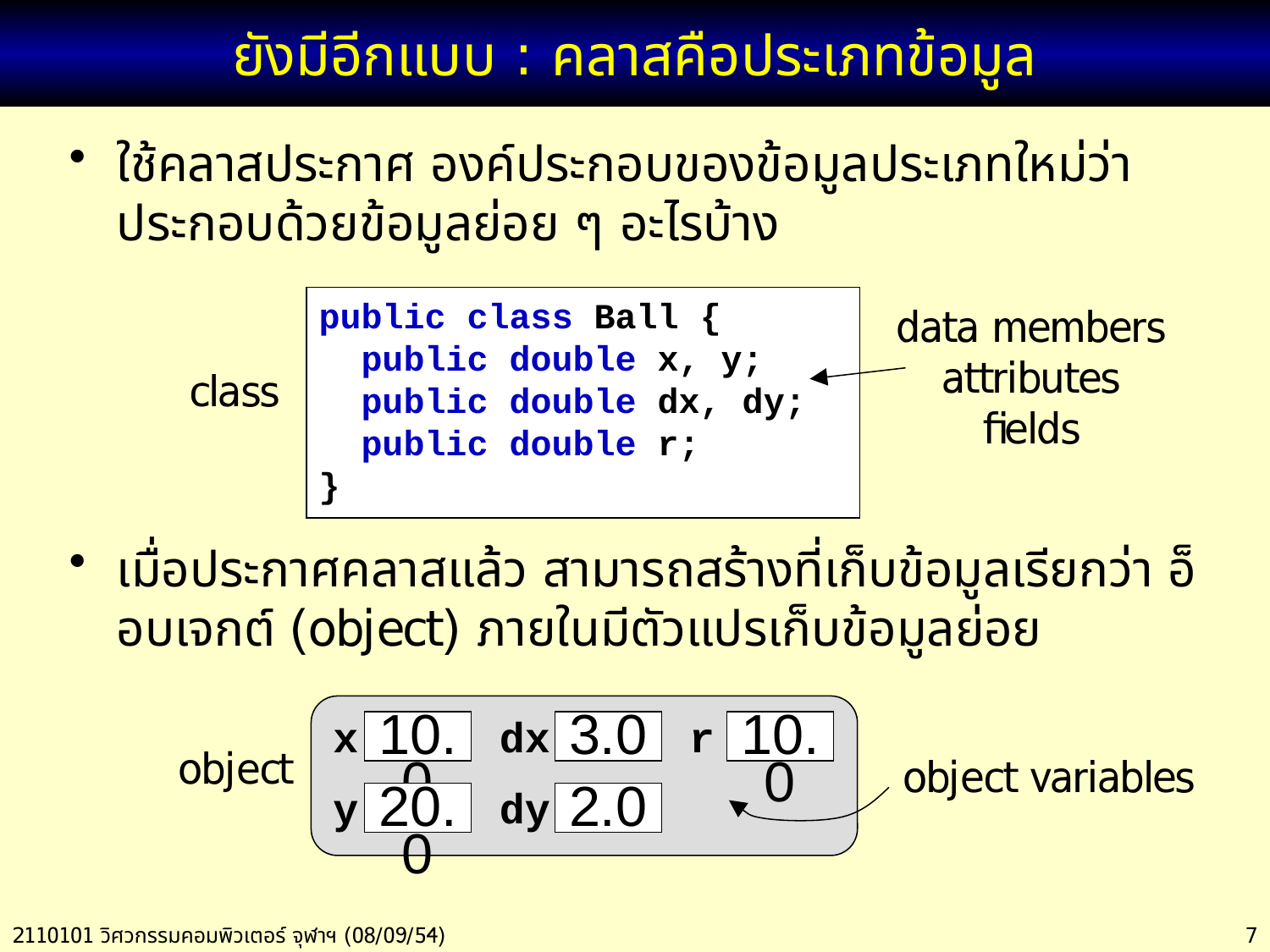

# ยังมีอีกแบบ : คลาสคือประเภทข้อมูล
ใช้คลาสประกาศ องค์ประกอบของข้อมูลประเภทใหม่ว่า ประกอบด้วยข้อมูลย่อย ๆ อะไรบ้าง

เมื่อประกาศคลาสแล้ว สามารถสร้างที่เก็บข้อมูลเรียกว่า อ็อบเจกต์ (object) ภายในมีตัวแปรเก็บข้อมูลย่อย
public class Ball {
  public double x, y;
  public double dx, dy;
  public double r;
}
data members
attributes
fields
class

x
dx
r
10.0
3.0
10.0
y
dy
20.0
2.0
object
object variables